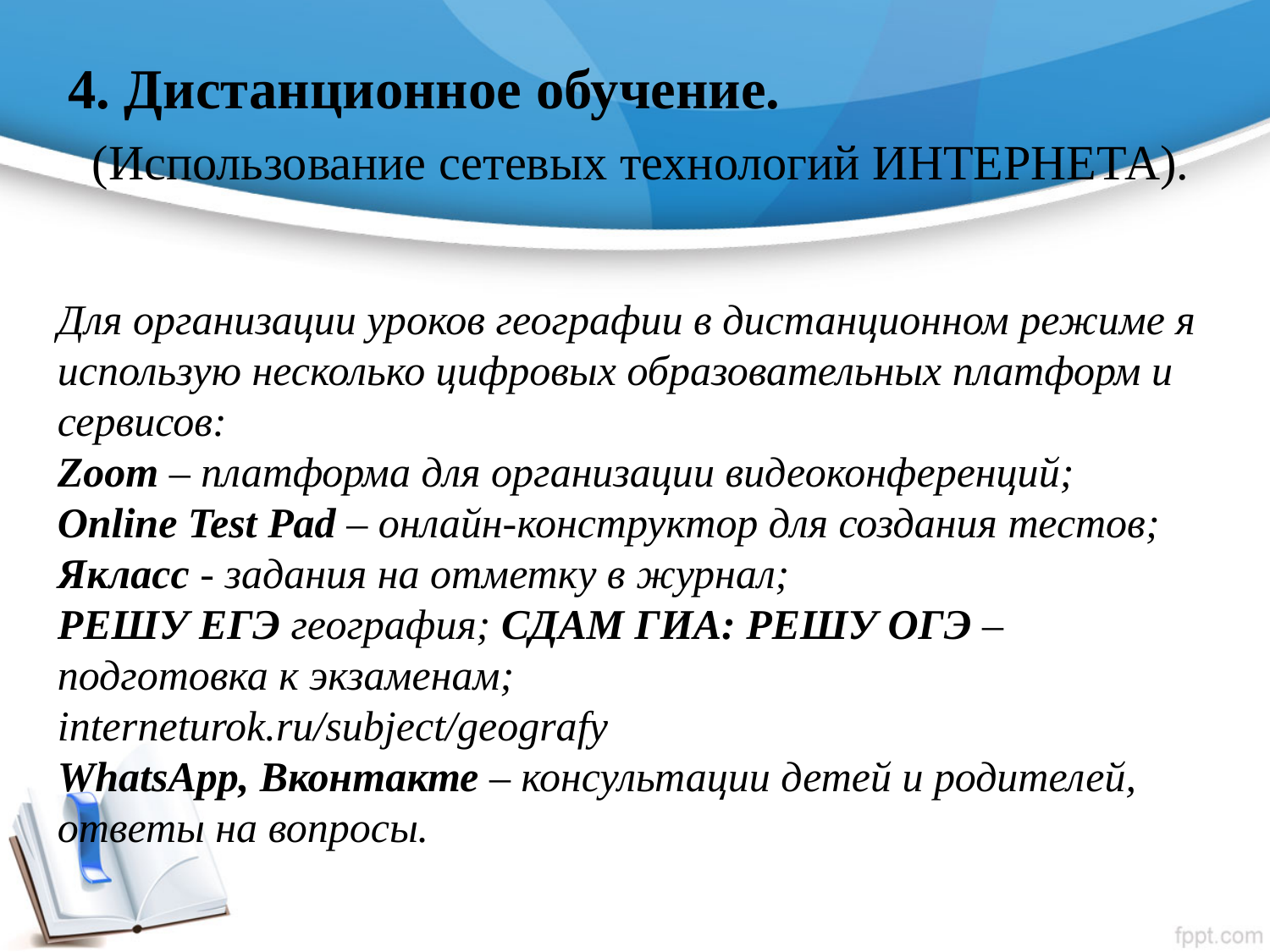

4. Дистанционное обучение.
  (Использование сетевых технологий ИНТЕРНЕТА).

Для организации уроков географии в дистанционном режиме я использую несколько цифровых образовательных платформ и сервисов:
Zoom – платформа для организации видеоконференций;
Online Test Pad – онлайн-конструктор для создания тестов;
Якласс - задания на отметку в журнал;
РЕШУ ЕГЭ география; СДАМ ГИА: РЕШУ ОГЭ – подготовка к экзаменам;
interneturok.ru/subject/geografy
WhatsApp, Вконтакте – консультации детей и родителей, ответы на вопросы.